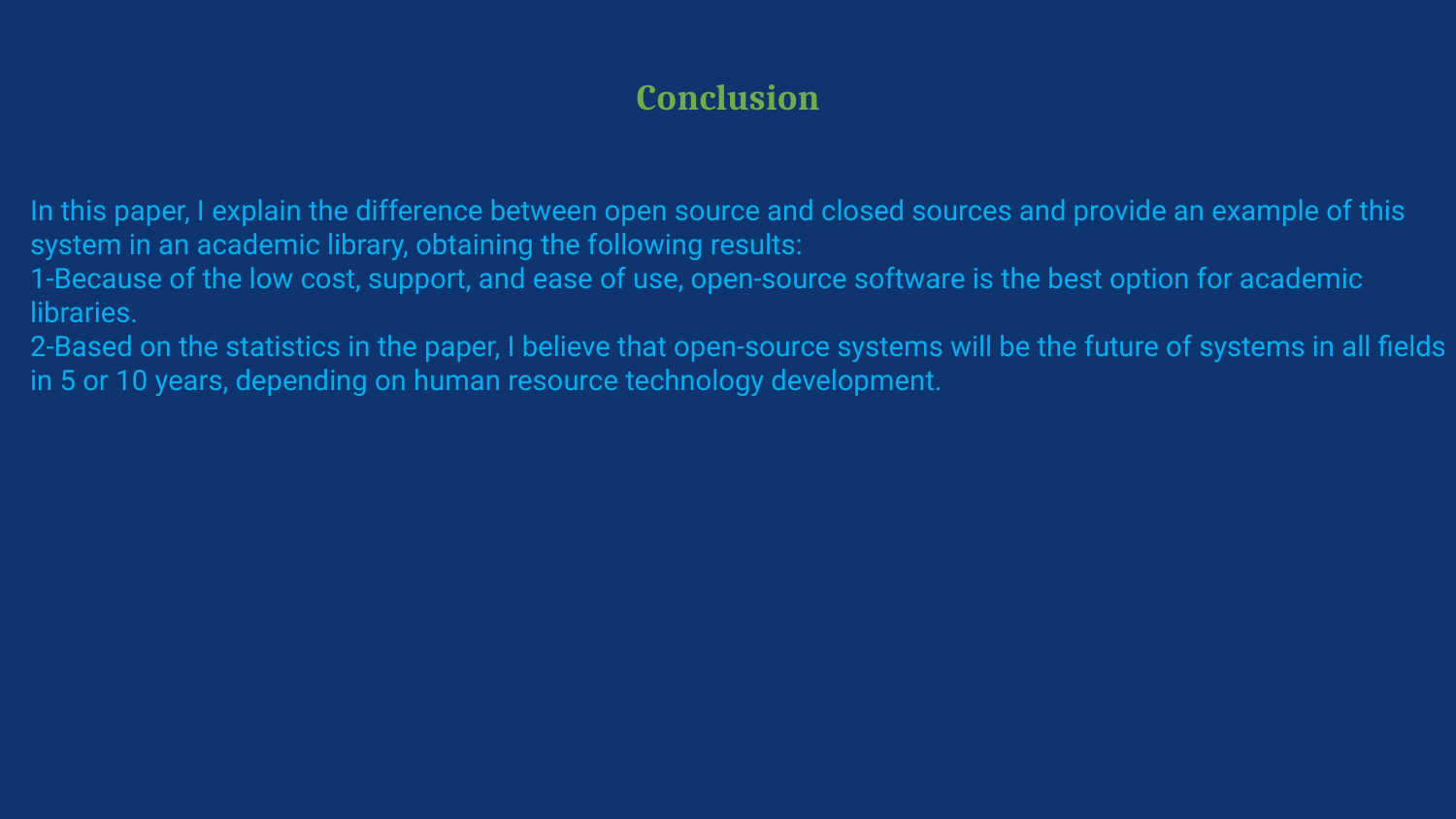

# Conclusion
In this paper, I explain the difference between open source and closed sources and provide an example of this system in an academic library, obtaining the following results:
1-Because of the low cost, support, and ease of use, open-source software is the best option for academic libraries.
2-Based on the statistics in the paper, I believe that open-source systems will be the future of systems in all fields in 5 or 10 years, depending on human resource technology development.